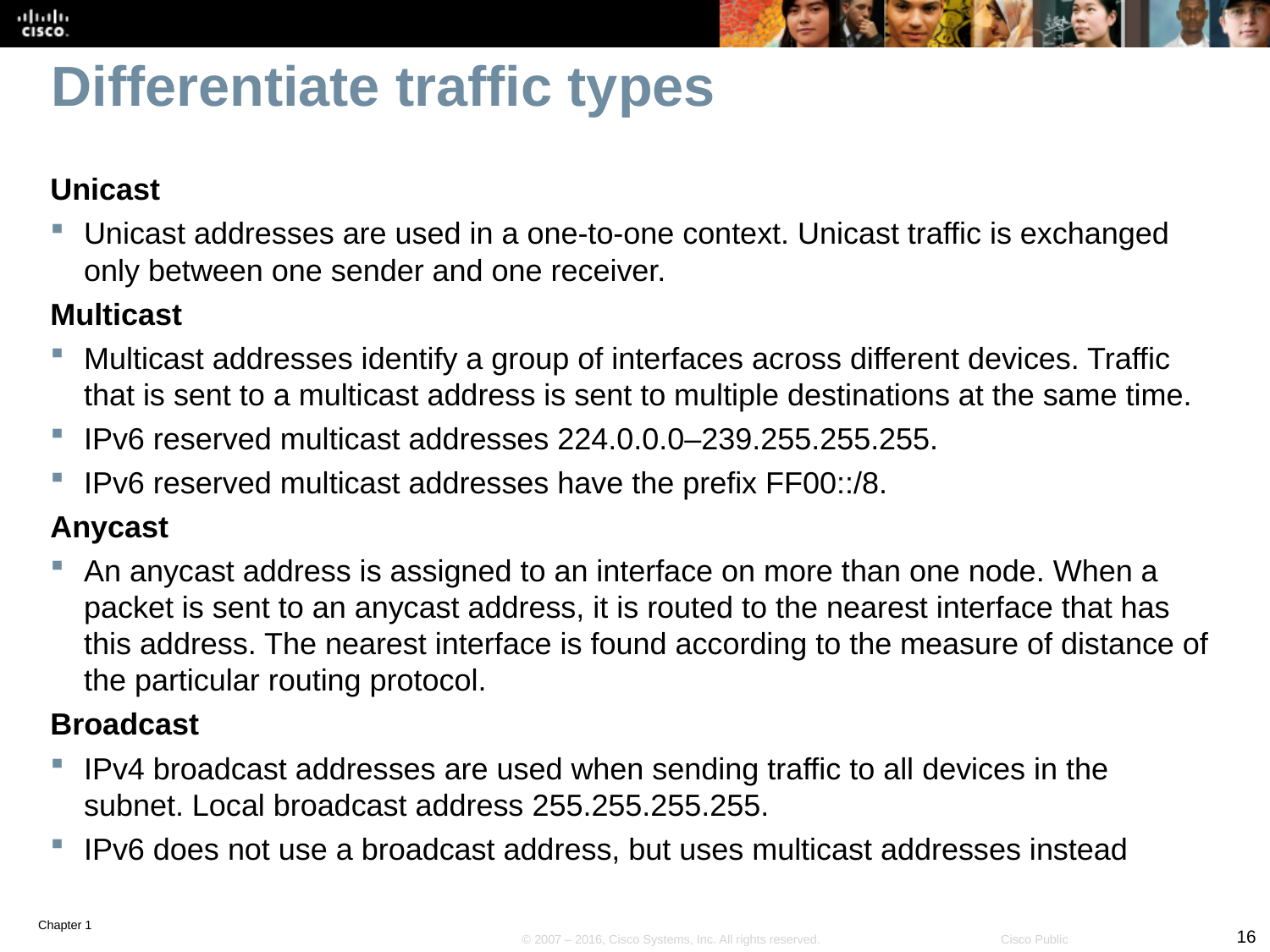

# Differentiate traffic types
Unicast
Unicast addresses are used in a one-to-one context. Unicast traffic is exchanged only between one sender and one receiver.
Multicast
Multicast addresses identify a group of interfaces across different devices. Traffic that is sent to a multicast address is sent to multiple destinations at the same time.
IPv6 reserved multicast addresses 224.0.0.0–239.255.255.255.
IPv6 reserved multicast addresses have the prefix FF00::/8.
Anycast
An anycast address is assigned to an interface on more than one node. When a packet is sent to an anycast address, it is routed to the nearest interface that has this address. The nearest interface is found according to the measure of distance of the particular routing protocol.
Broadcast
IPv4 broadcast addresses are used when sending traffic to all devices in the subnet. Local broadcast address 255.255.255.255.
IPv6 does not use a broadcast address, but uses multicast addresses instead